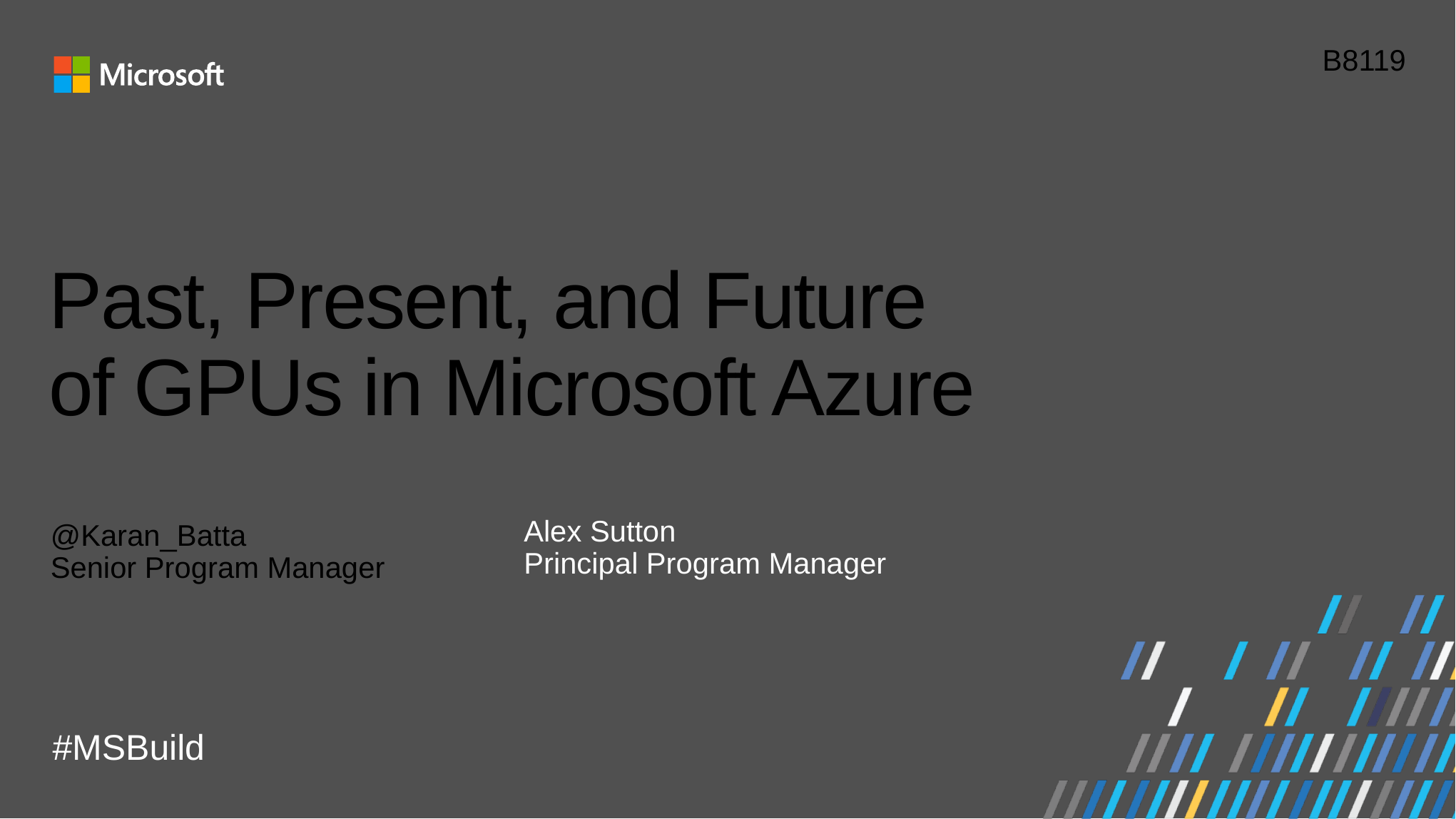

B8119
# Past, Present, and Future of GPUs in Microsoft Azure
Alex Sutton
Principal Program Manager

@Karan_Batta
Senior Program Manager